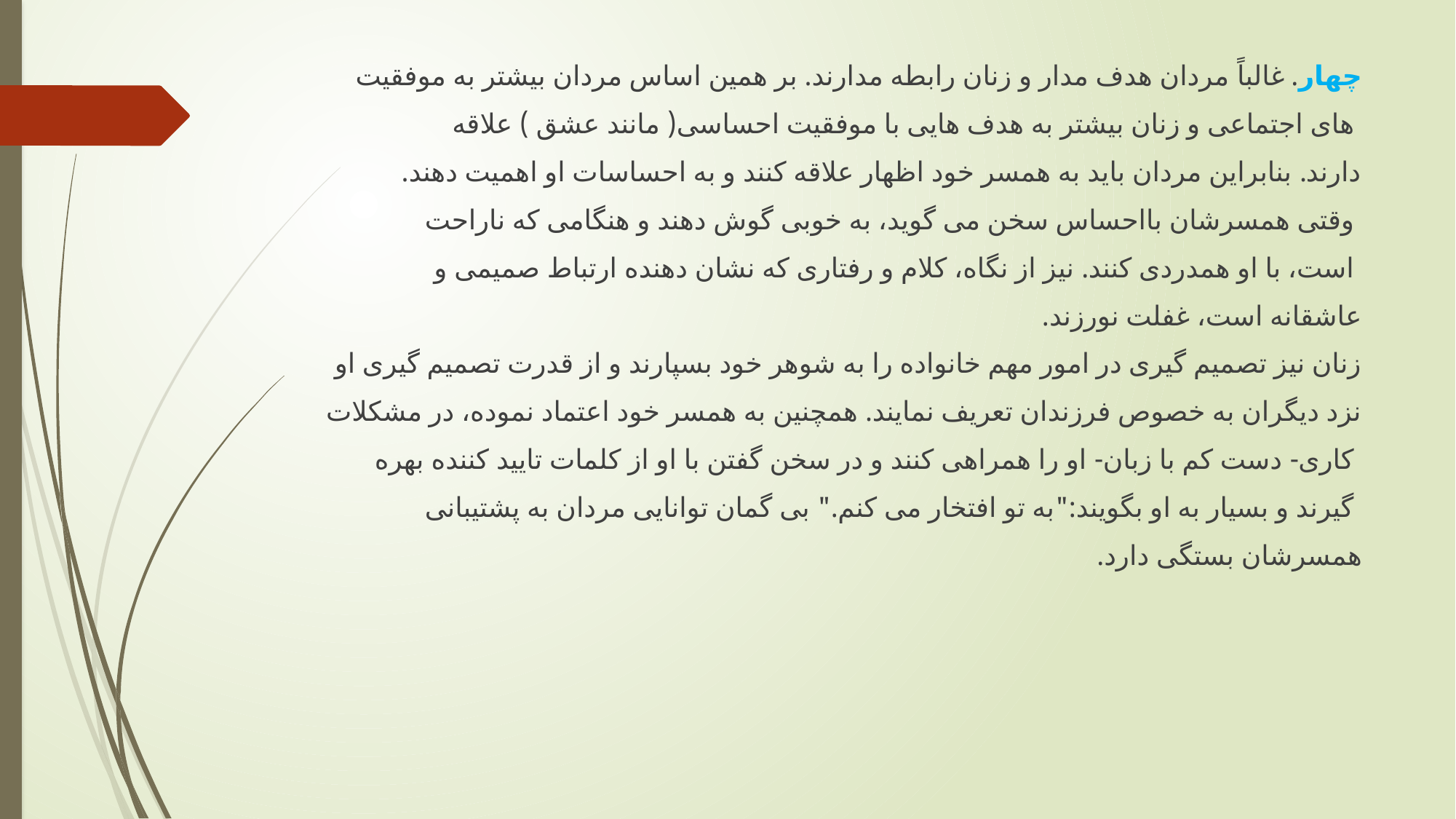

چهار. غالباً مردان هدف مدار و زنان رابطه مدارند. بر همین اساس مردان بیشتر به موفقیت
 های اجتماعی و زنان بیشتر به هدف هایی با موفقیت احساسی( مانند عشق ) علاقه
دارند. بنابراین مردان باید به همسر خود اظهار علاقه کنند و به احساسات او اهمیت دهند.
 وقتی همسرشان بااحساس سخن می گوید، به خوبی گوش دهند و هنگامی که ناراحت
 است، با او همدردی کنند. نیز از نگاه، کلام و رفتاری که نشان دهنده ارتباط صمیمی و
عاشقانه است، غفلت نورزند.
زنان نیز تصمیم گیری در امور مهم خانواده را به شوهر خود بسپارند و از قدرت تصمیم گیری او
نزد دیگران به خصوص فرزندان تعریف نمایند. همچنین به همسر خود اعتماد نموده، در مشکلات
 کاری- دست کم با زبان- او را همراهی کنند و در سخن گفتن با او از کلمات تایید کننده بهره
 گیرند و بسیار به او بگویند:"به تو افتخار می کنم." بی گمان توانایی مردان به پشتیبانی
همسرشان بستگی دارد.